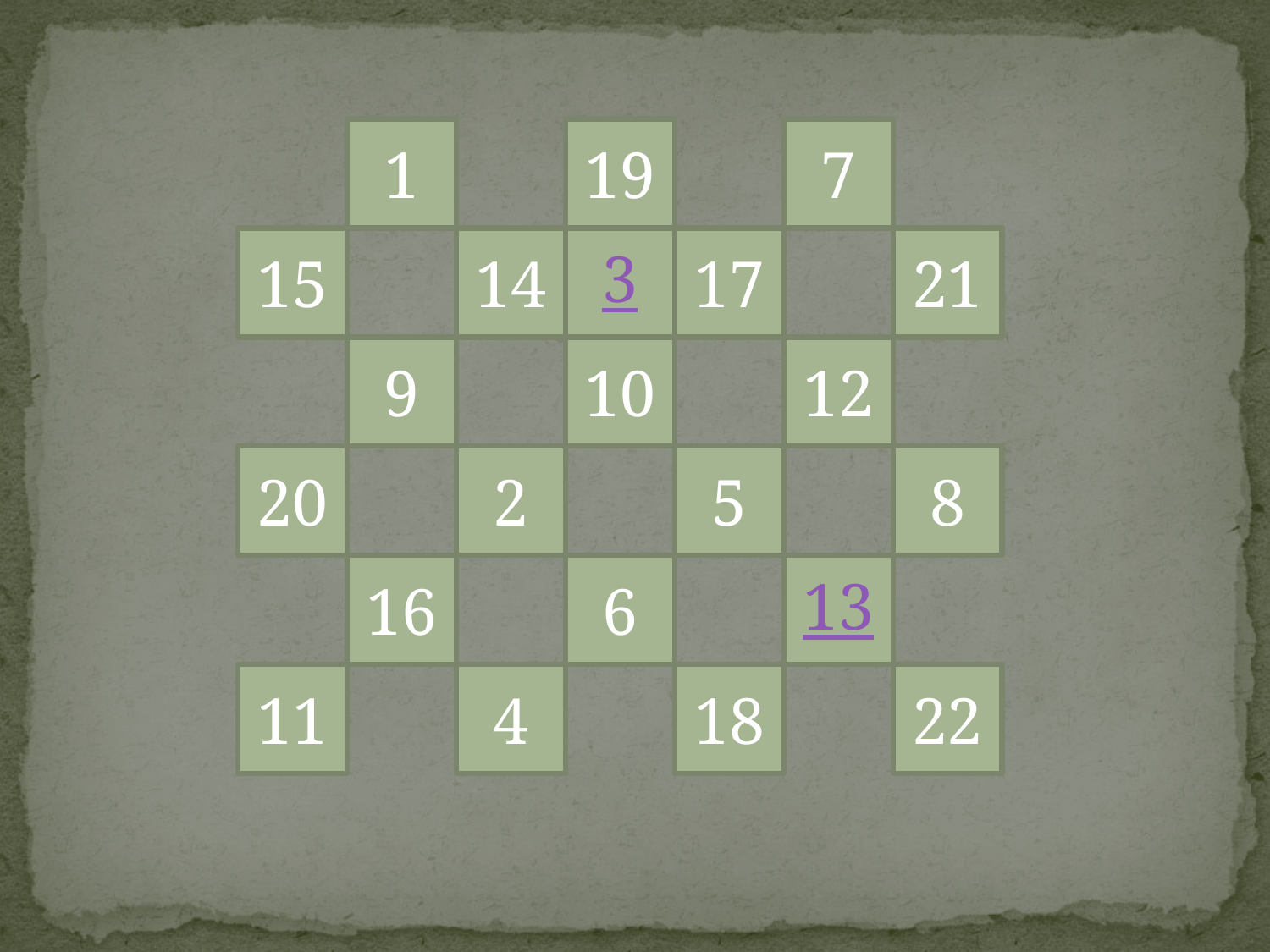

1
19
7
15
14
3
17
21
9
10
12
20
2
5
8
16
6
13
11
4
18
22